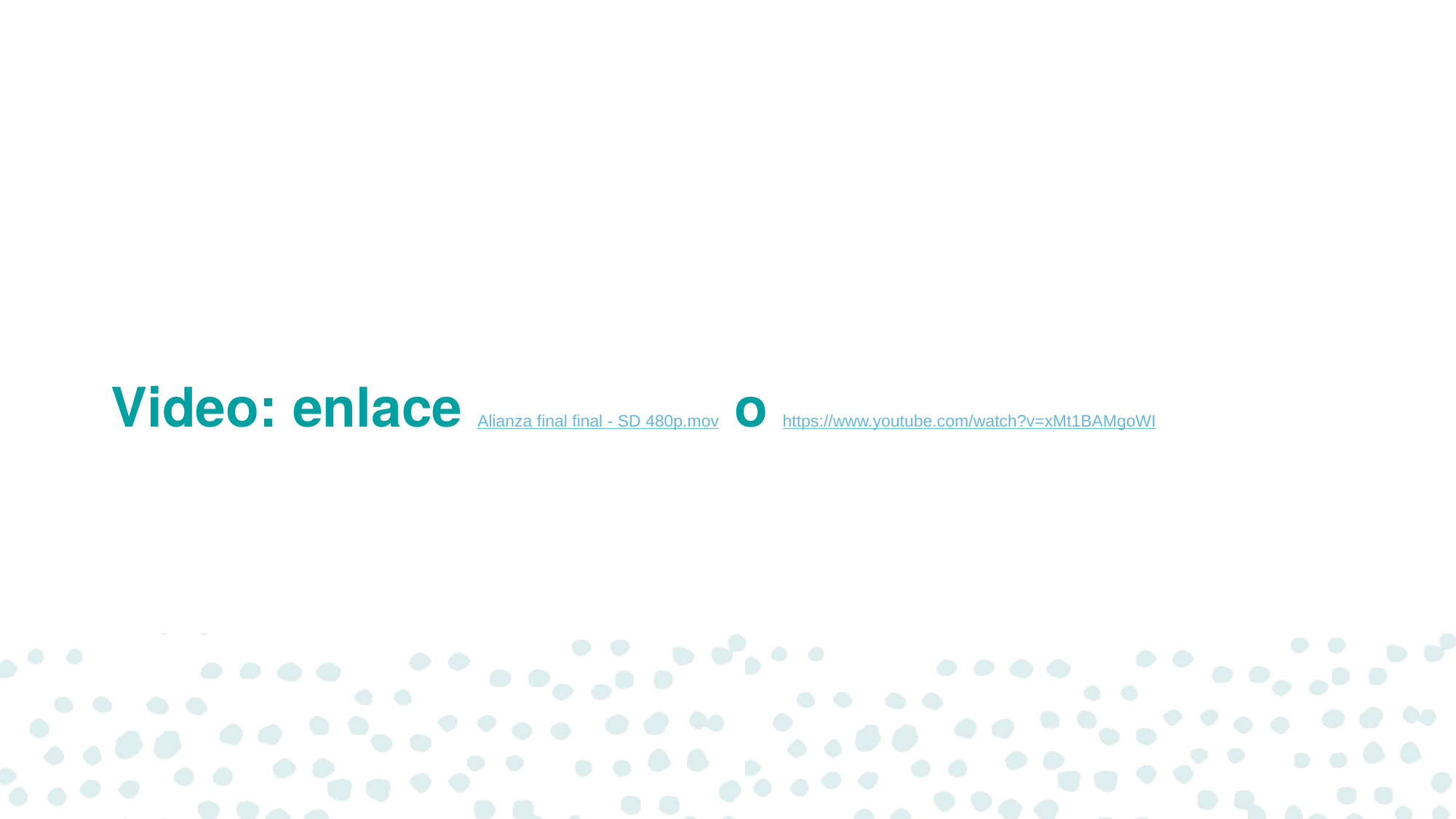

# Video: enlace Alianza final final - SD 480p.mov o https://www.youtube.com/watch?v=xMt1BAMgoWI